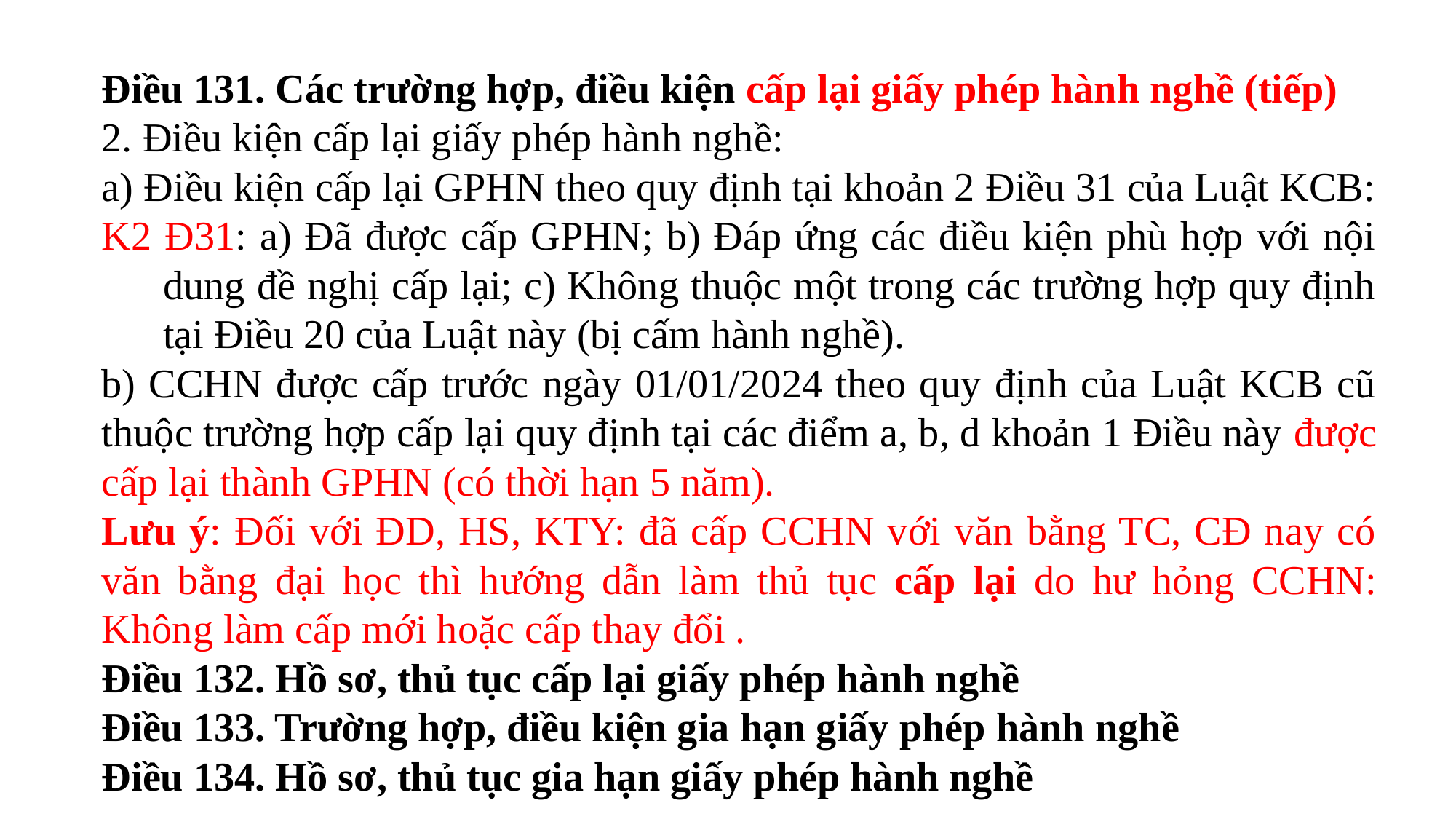

Điều 131. Các trường hợp, điều kiện cấp lại giấy phép hành nghề (tiếp)
2. Điều kiện cấp lại giấy phép hành nghề:
a) Điều kiện cấp lại GPHN theo quy định tại khoản 2 Điều 31 của Luật KCB:
K2 Đ31: a) Đã được cấp GPHN; b) Đáp ứng các điều kiện phù hợp với nội dung đề nghị cấp lại; c) Không thuộc một trong các trường hợp quy định tại Điều 20 của Luật này (bị cấm hành nghề).
b) CCHN được cấp trước ngày 01/01/2024 theo quy định của Luật KCB cũ thuộc trường hợp cấp lại quy định tại các điểm a, b, d khoản 1 Điều này được cấp lại thành GPHN (có thời hạn 5 năm).
Lưu ý: Đối với ĐD, HS, KTY: đã cấp CCHN với văn bằng TC, CĐ nay có văn bằng đại học thì hướng dẫn làm thủ tục cấp lại do hư hỏng CCHN: Không làm cấp mới hoặc cấp thay đổi .
Điều 132. Hồ sơ, thủ tục cấp lại giấy phép hành nghề
Điều 133. Trường hợp, điều kiện gia hạn giấy phép hành nghề
Điều 134. Hồ sơ, thủ tục gia hạn giấy phép hành nghề